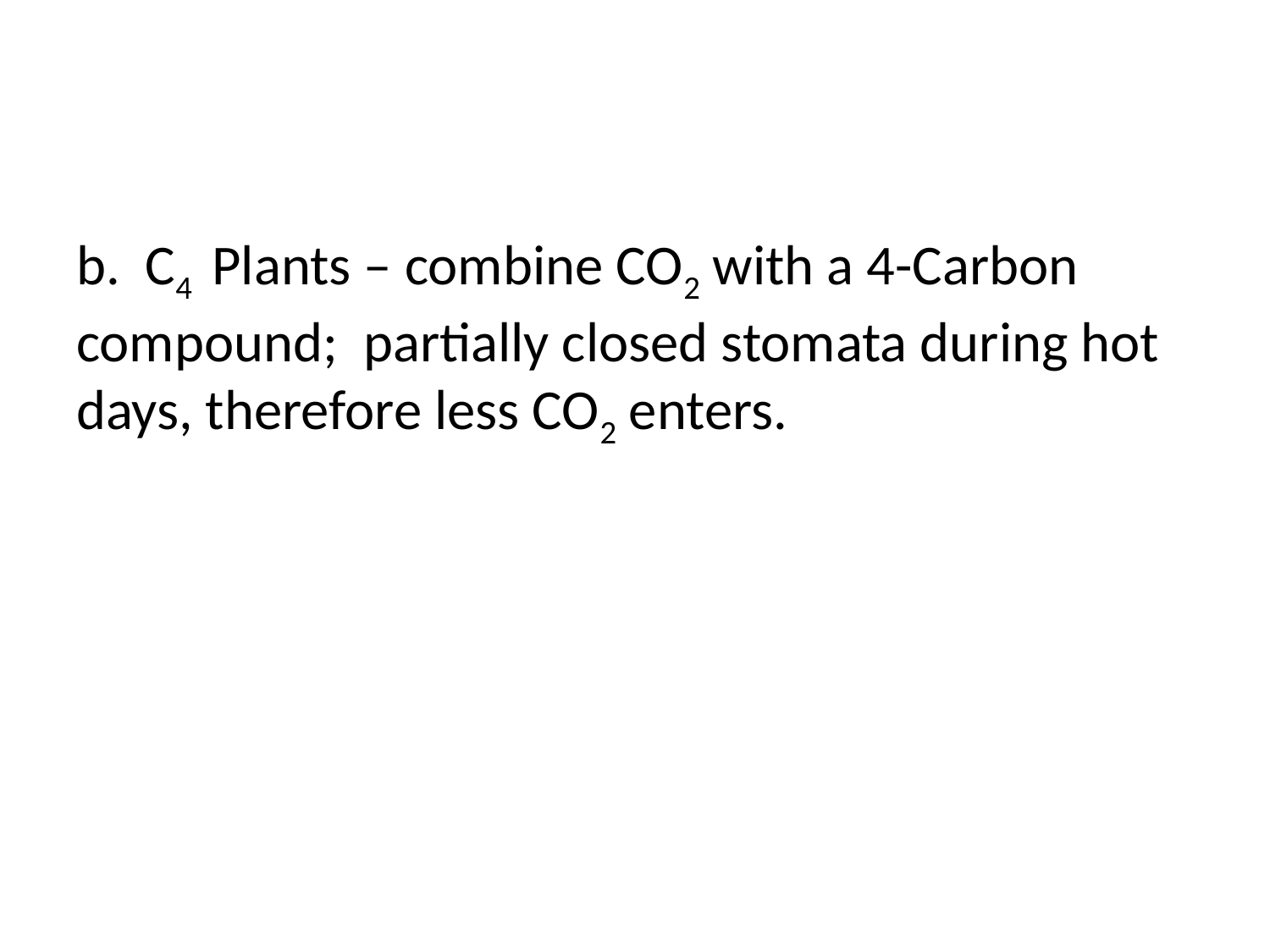

#
b.  C4  Plants – combine CO2 with a 4-Carbon compound;  partially closed stomata during hot days, therefore less CO2 enters.